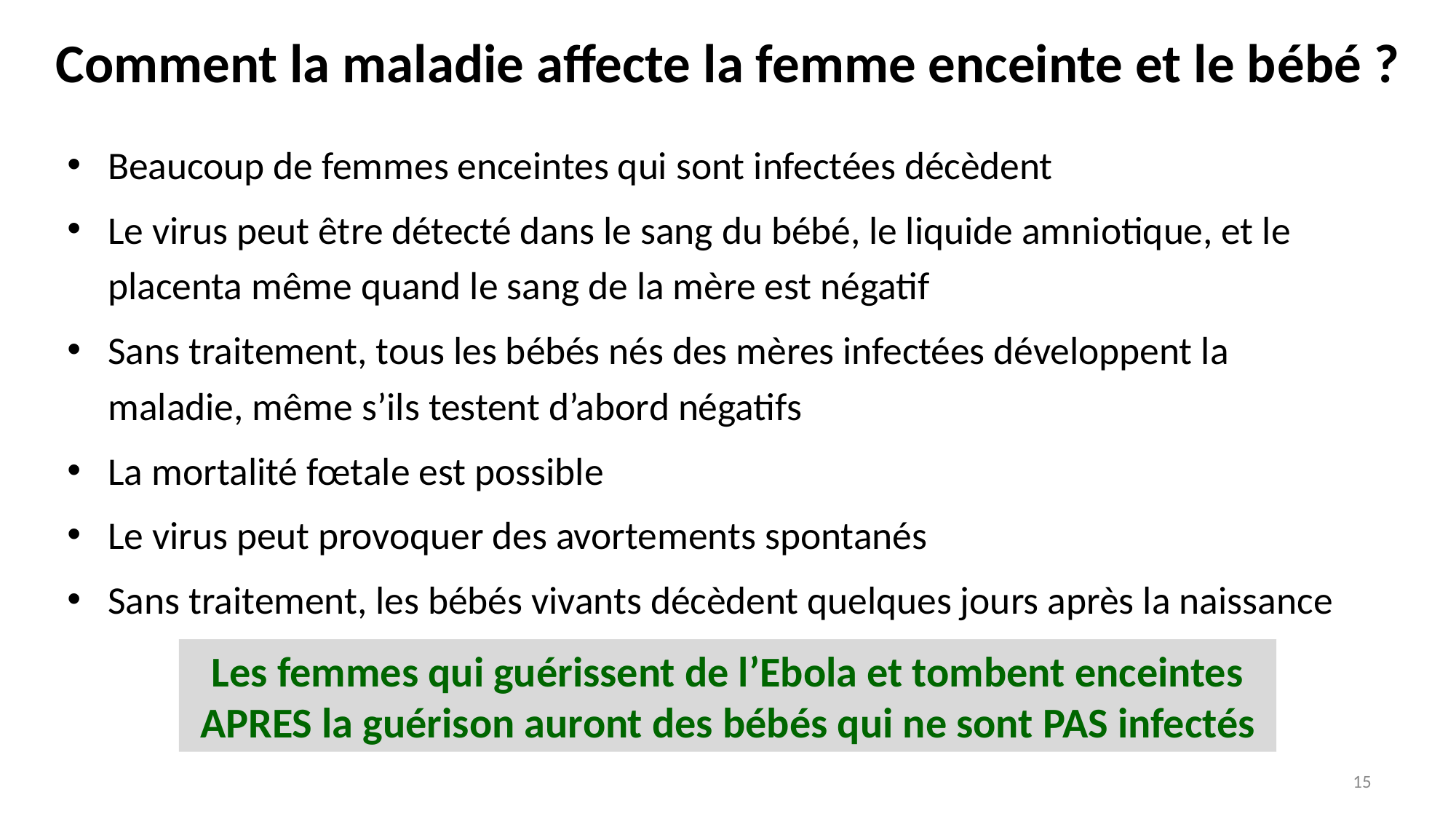

# Comment la maladie affecte la femme enceinte et le bébé ?
Beaucoup de femmes enceintes qui sont infectées décèdent
Le virus peut être détecté dans le sang du bébé, le liquide amniotique, et le placenta même quand le sang de la mère est négatif
Sans traitement, tous les bébés nés des mères infectées développent la maladie, même s’ils testent d’abord négatifs
La mortalité fœtale est possible
Le virus peut provoquer des avortements spontanés
Sans traitement, les bébés vivants décèdent quelques jours après la naissance
Les femmes qui guérissent de l’Ebola et tombent enceintes APRES la guérison auront des bébés qui ne sont PAS infectés
15